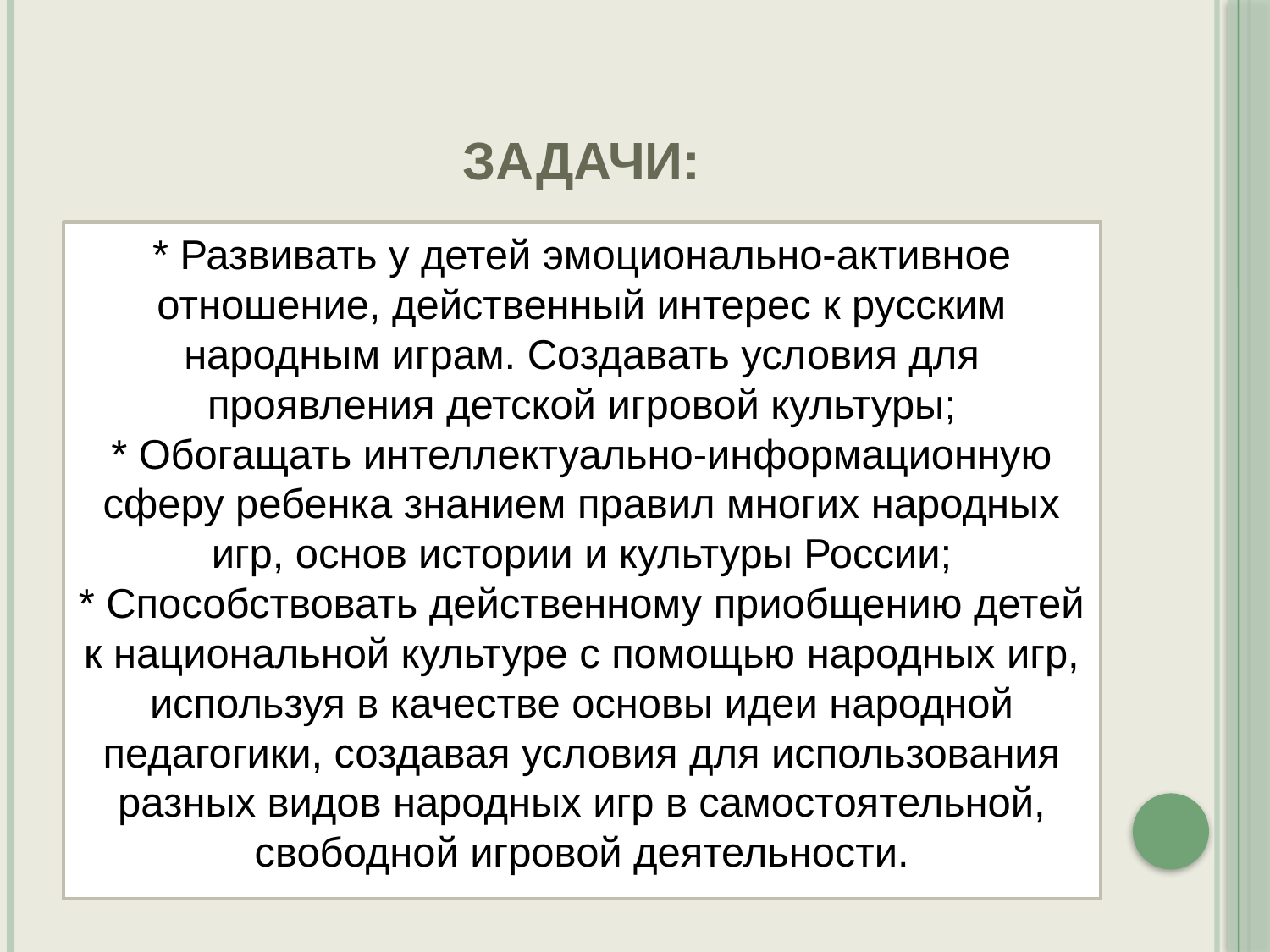

# Задачи:
* Развивать у детей эмоционально-активное отношение, действенный интерес к русским народным играм. Создавать условия для проявления детской игровой культуры;
* Обогащать интеллектуально-информационную сферу ребенка знанием правил многих народных игр, основ истории и культуры России;
* Способствовать действенному приобщению детей к национальной культуре с помощью народных игр, используя в качестве основы идеи народной педагогики, создавая условия для использования разных видов народных игр в самостоятельной, свободной игровой деятельности.